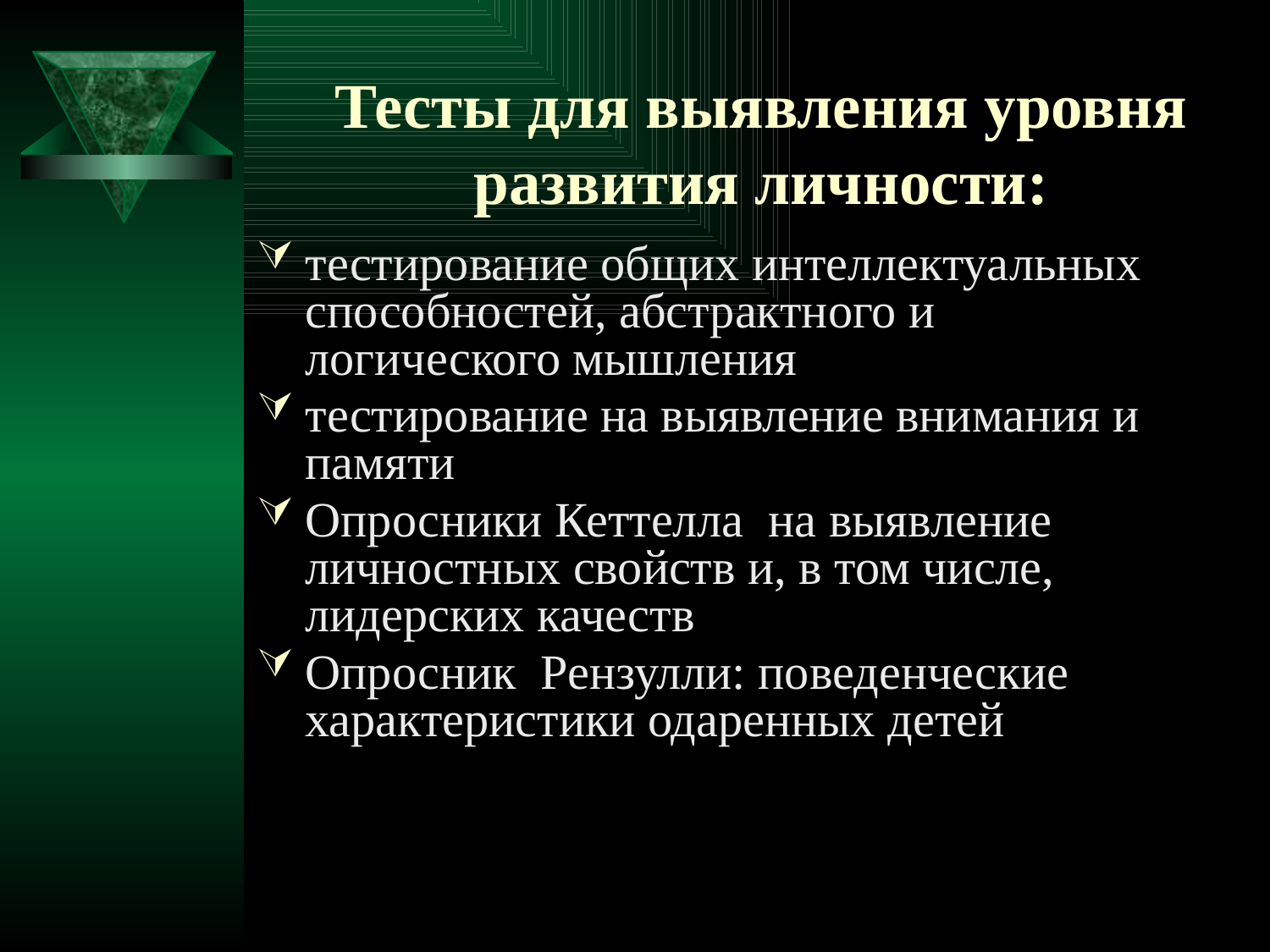

# Тесты для выявления уровня развития личности:
тестирование общих интеллектуальных способностей, абстрактного и логического мышления
тестирование на выявление внимания и памяти
Опросники Кеттелла  на выявление личностных свойств и, в том числе, лидерских качеств
Опросник  Рензулли: поведенческие характеристики одаренных детей